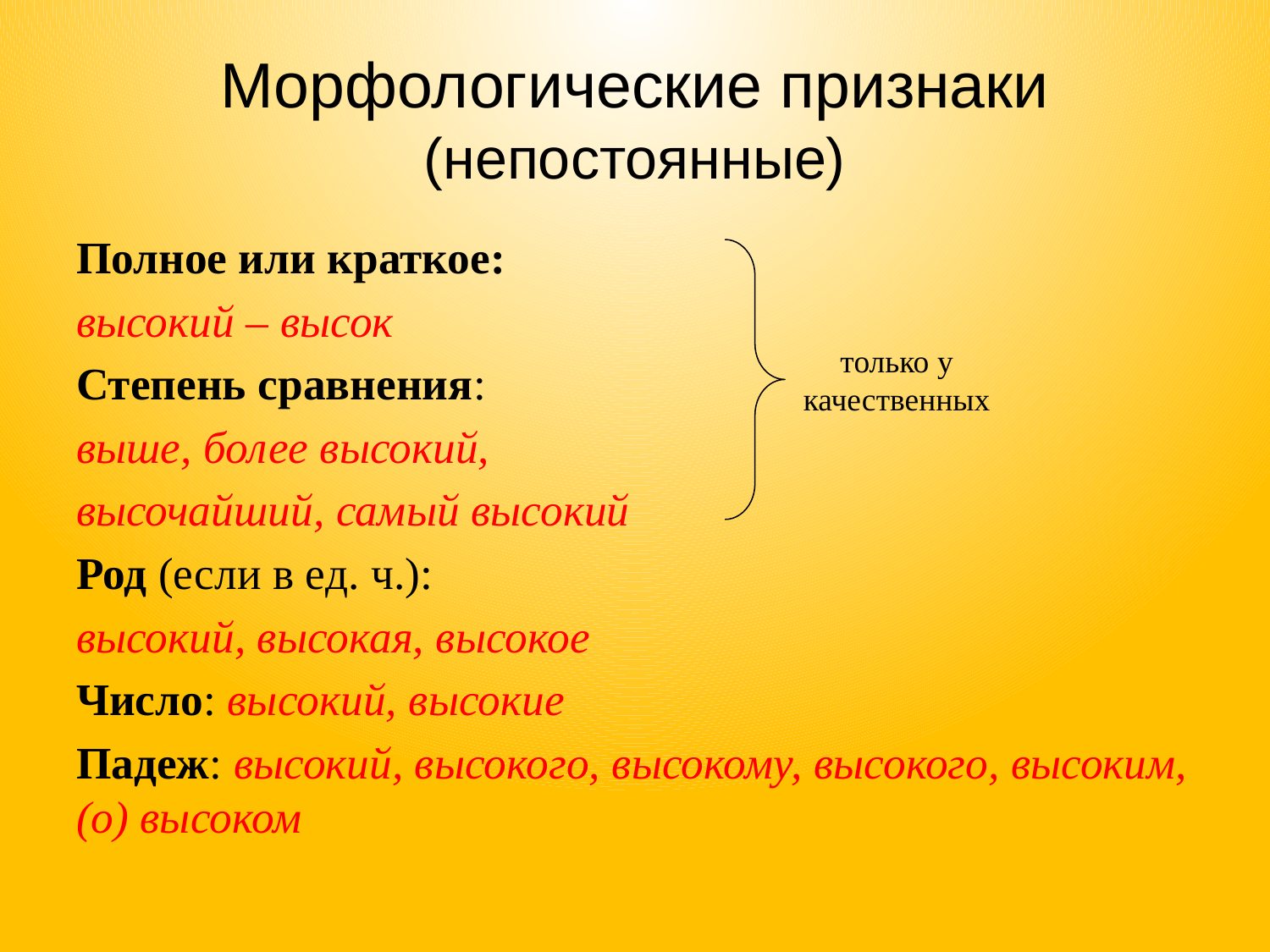

# Морфологические признаки (непостоянные)
Полное или краткое:
высокий – высок
Степень сравнения:
выше, более высокий,
высочайший, самый высокий
Род (если в ед. ч.):
высокий, высокая, высокое
Число: высокий, высокие
Падеж: высокий, высокого, высокому, высокого, высоким, (о) высоком

только у качественных